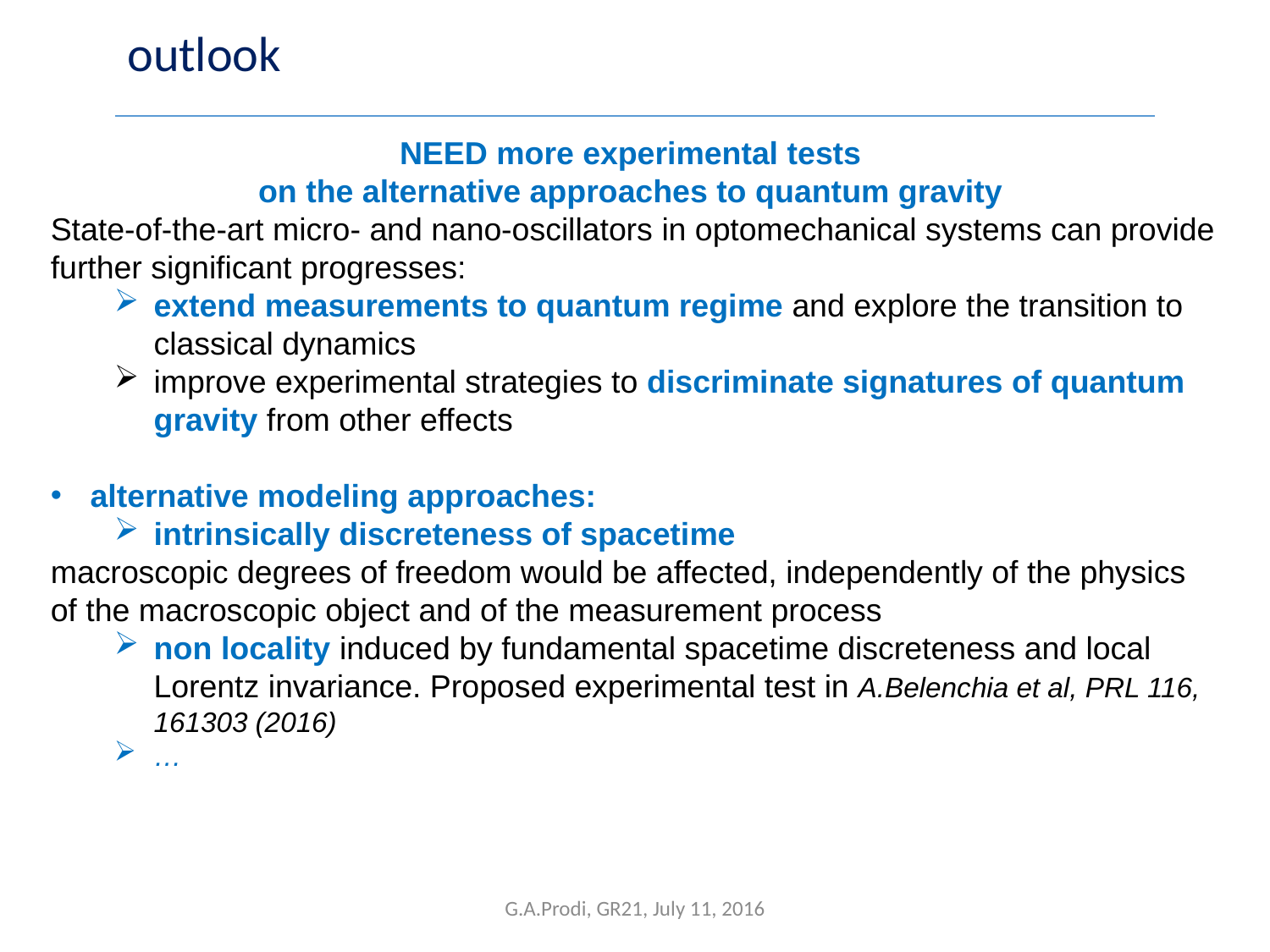

outlook

NEED more experimental tests
on the alternative approaches to quantum gravity
State-of-the-art micro- and nano-oscillators in optomechanical systems can provide further significant progresses:
extend measurements to quantum regime and explore the transition to classical dynamics
improve experimental strategies to discriminate signatures of quantum gravity from other effects

alternative modeling approaches:
intrinsically discreteness of spacetime
macroscopic degrees of freedom would be affected, independently of the physics of the macroscopic object and of the measurement process
non locality induced by fundamental spacetime discreteness and local Lorentz invariance. Proposed experimental test in A.Belenchia et al, PRL 116, 161303 (2016)
…

G.A.Prodi, GR21, July 11, 2016